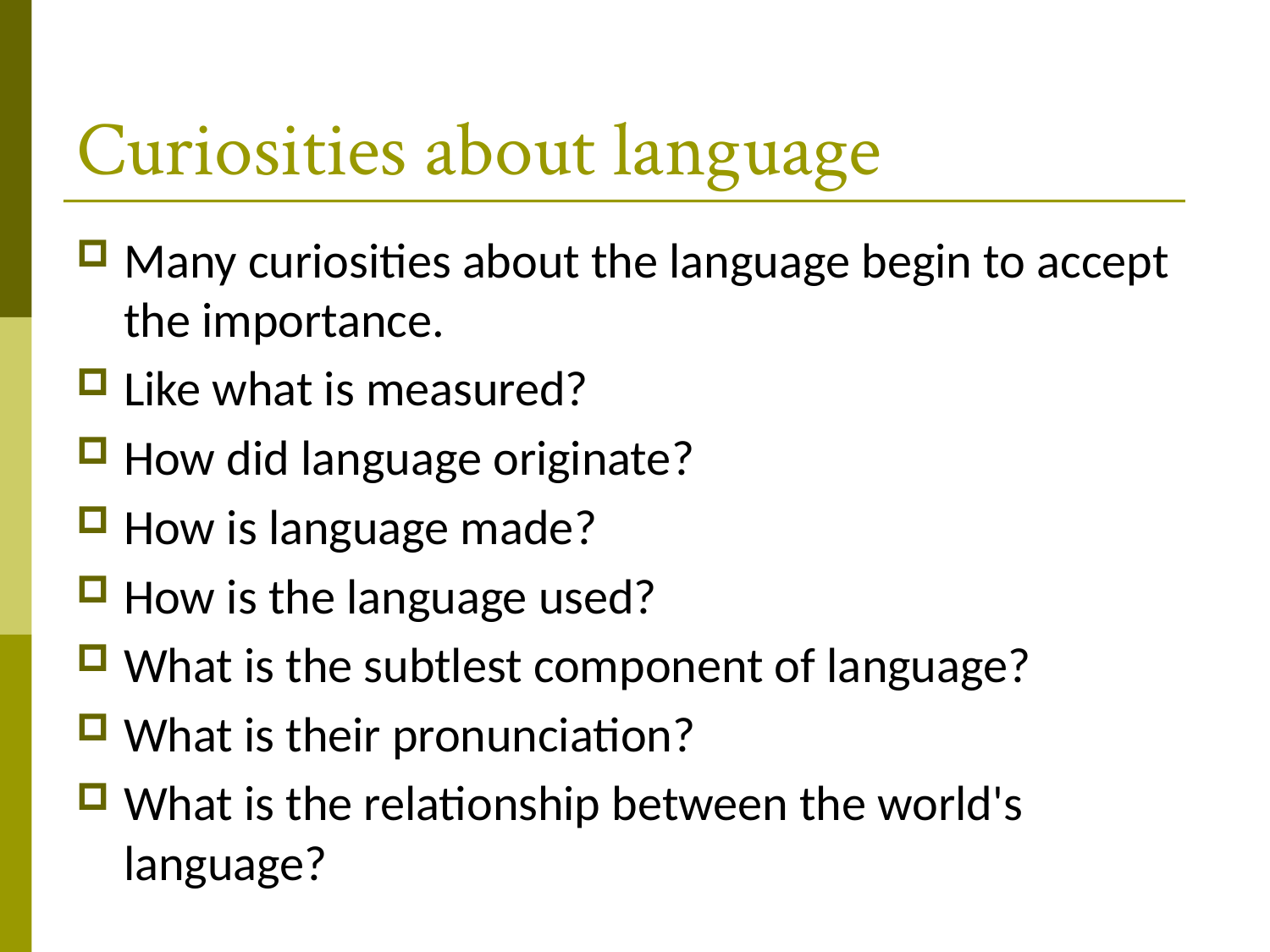

# Curiosities about language
Many curiosities about the language begin to accept the importance.
Like what is measured?
How did language originate?
How is language made?
How is the language used?
What is the subtlest component of language?
What is their pronunciation?
What is the relationship between the world's language?